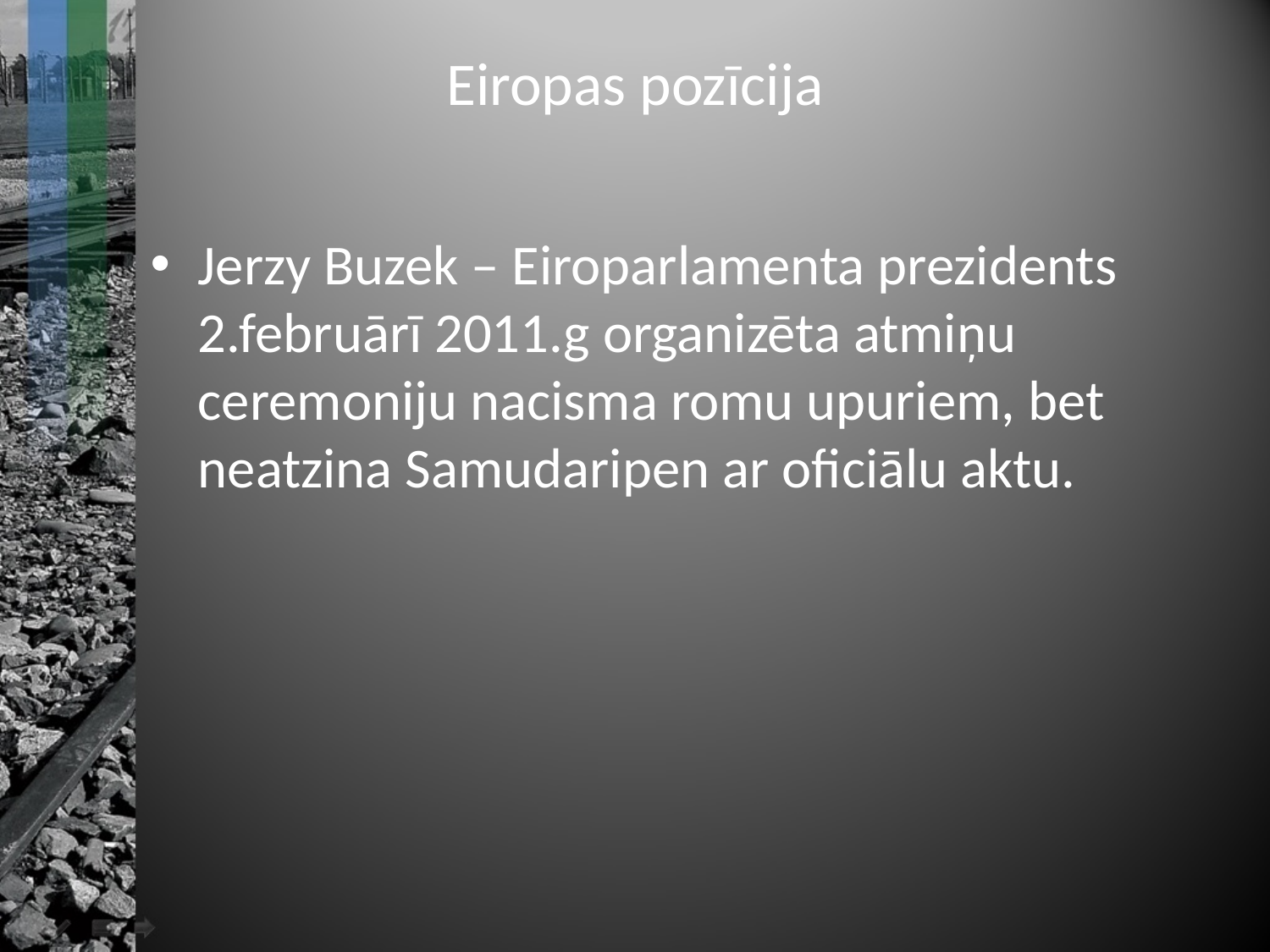

# Eiropas pozīcija
Jerzy Buzek – Eiroparlamenta prezidents 2.februārī 2011.g organizēta atmiņu ceremoniju nacisma romu upuriem, bet neatzina Samudaripen ar oficiālu aktu.